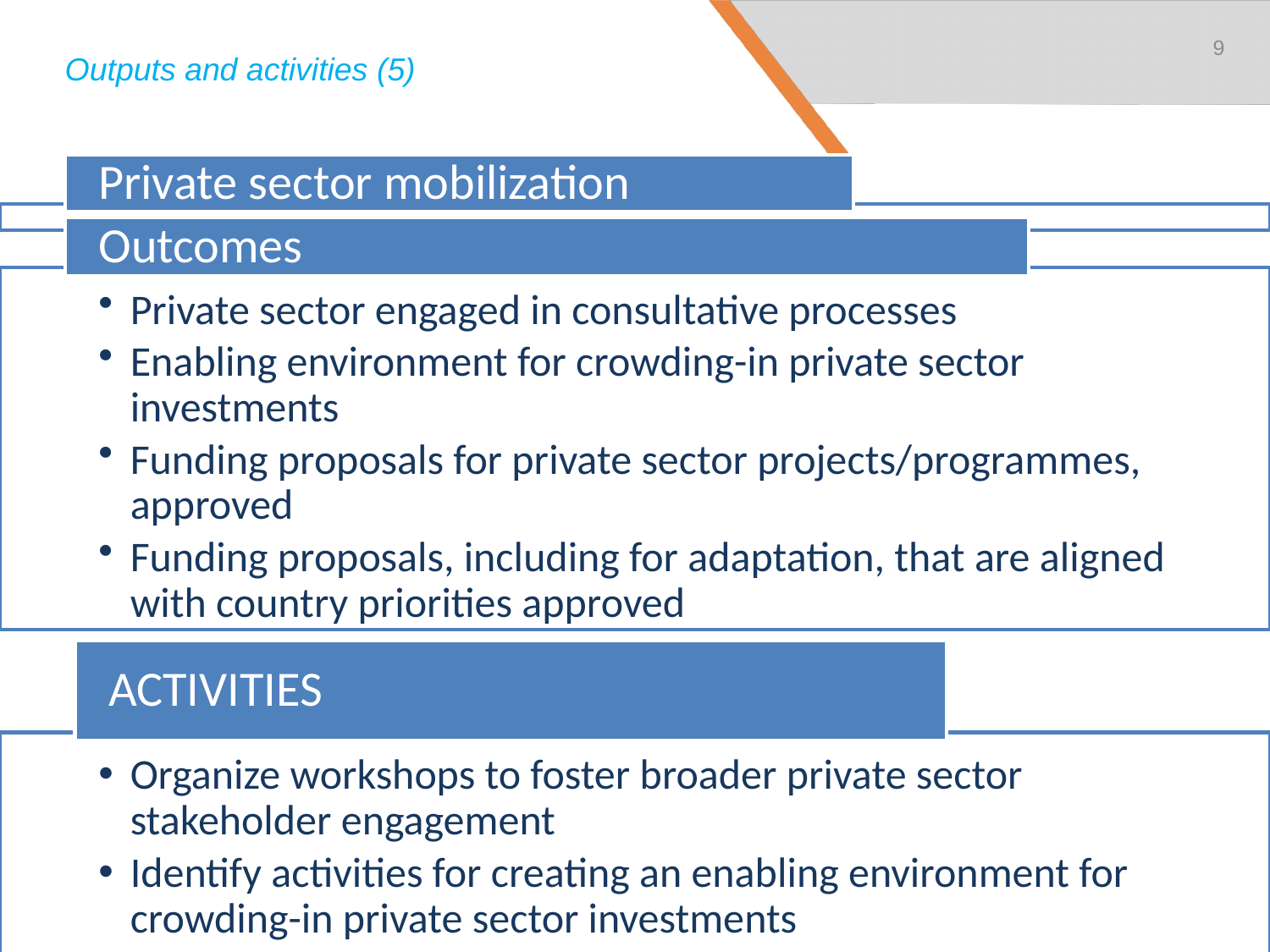

# Outputs and activities (5)
9
Private sector mobilization
Private sector engaged in consultative processes
Enabling environment for crowding-in private sector investments
Funding proposals for private sector projects/programmes, approved
Funding proposals, including for adaptation, that are aligned with country priorities approved
Outcomes
Organize workshops to foster broader private sector stakeholder engagement
Identify activities for creating an enabling environment for crowding-in private sector investments
ACTIVITIES